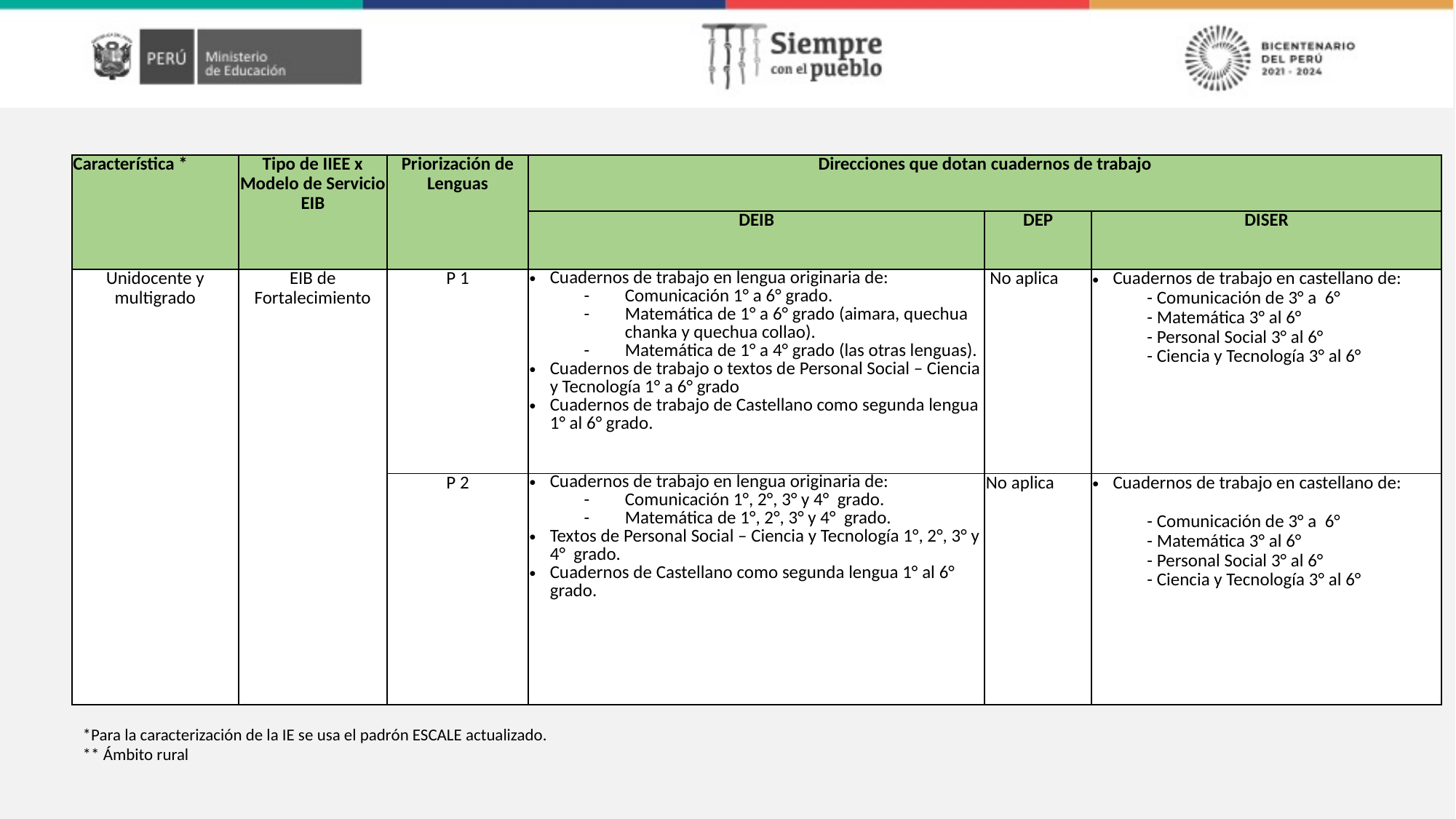

| Característica \* | Tipo de IIEE x Modelo de Servicio EIB | Priorización de Lenguas | Direcciones que dotan cuadernos de trabajo |  |  |
| --- | --- | --- | --- | --- | --- |
|  |  |  | DEIB | DEP | DISER |
| Unidocente y multigrado | EIB de Fortalecimiento | P 1 | Cuadernos de trabajo en lengua originaria de: Comunicación 1° a 6° grado. Matemática de 1° a 6° grado (aimara, quechua chanka y quechua collao). Matemática de 1° a 4° grado (las otras lenguas). Cuadernos de trabajo o textos de Personal Social – Ciencia y Tecnología 1° a 6° grado Cuadernos de trabajo de Castellano como segunda lengua 1° al 6° grado. | No aplica | Cuadernos de trabajo en castellano de: - Comunicación de 3° a 6° - Matemática 3° al 6° - Personal Social 3° al 6° - Ciencia y Tecnología 3° al 6° |
|  |  | P 2 | Cuadernos de trabajo en lengua originaria de: Comunicación 1°, 2°, 3° y 4° grado. Matemática de 1°, 2°, 3° y 4° grado. Textos de Personal Social – Ciencia y Tecnología 1°, 2°, 3° y 4° grado. Cuadernos de Castellano como segunda lengua 1° al 6° grado. | No aplica | Cuadernos de trabajo en castellano de: - Comunicación de 3° a 6° - Matemática 3° al 6° - Personal Social 3° al 6° - Ciencia y Tecnología 3° al 6° |
*Para la caracterización de la IE se usa el padrón ESCALE actualizado.
** Ámbito rural